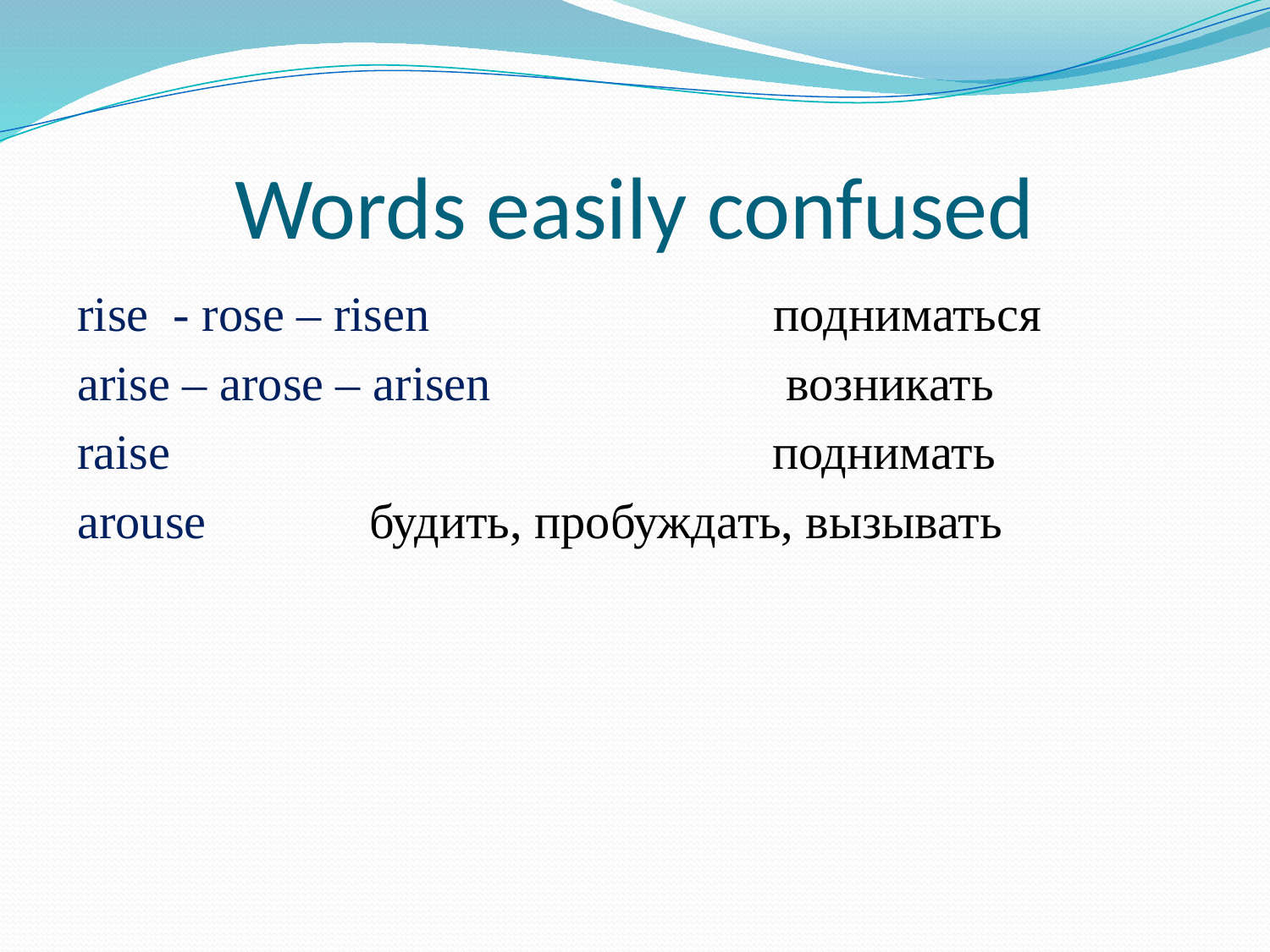

# Words easily confused
rise  - rose – risen                            подниматься
arise – arose – arisen                        возникать
raise                                                 поднимать
arouse		будить, пробуждать, вызывать